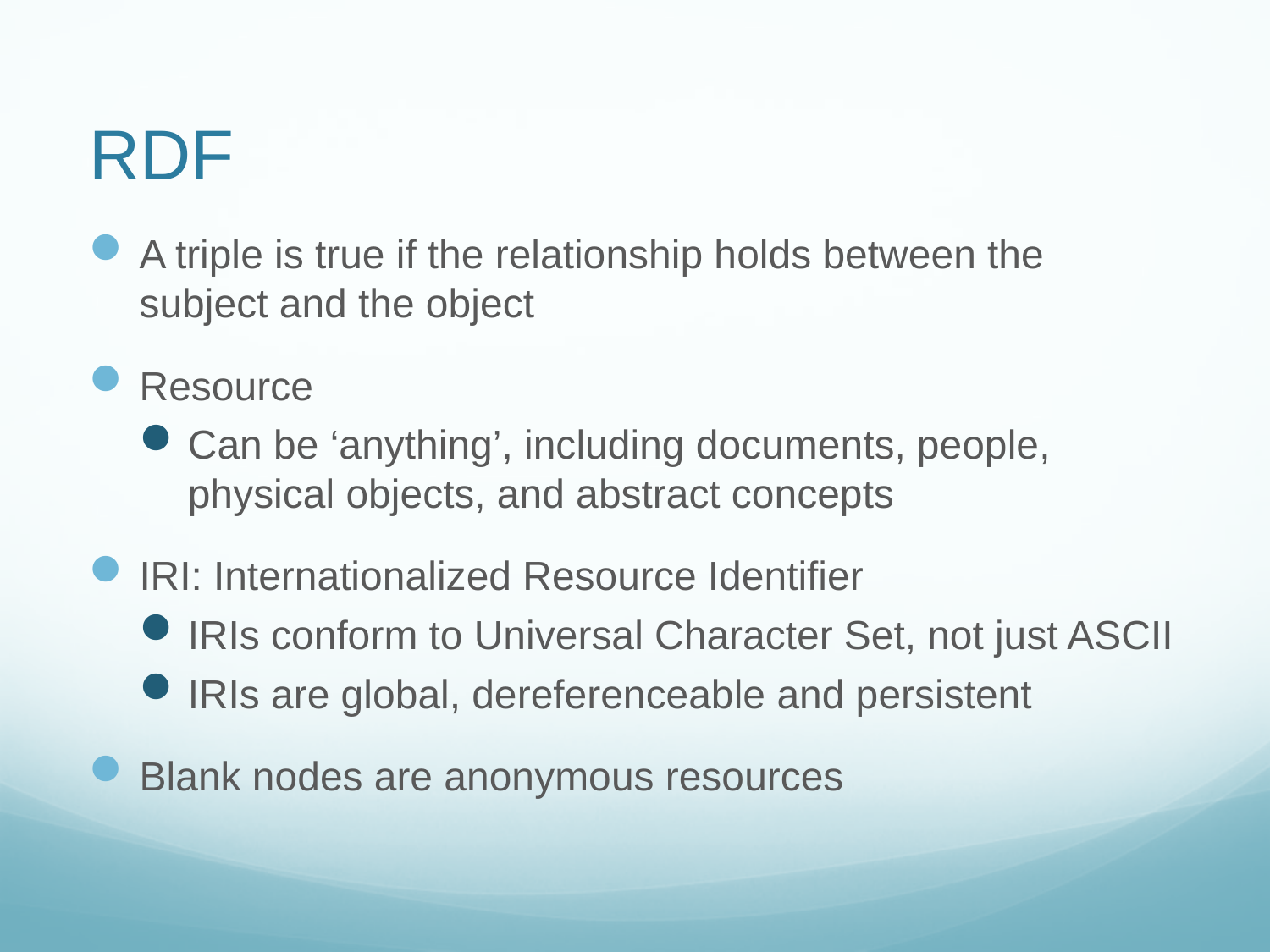

# RDF
A triple is true if the relationship holds between the subject and the object
Resource
Can be ‘anything’, including documents, people, physical objects, and abstract concepts
IRI: Internationalized Resource Identifier
IRIs conform to Universal Character Set, not just ASCII
IRIs are global, dereferenceable and persistent
Blank nodes are anonymous resources